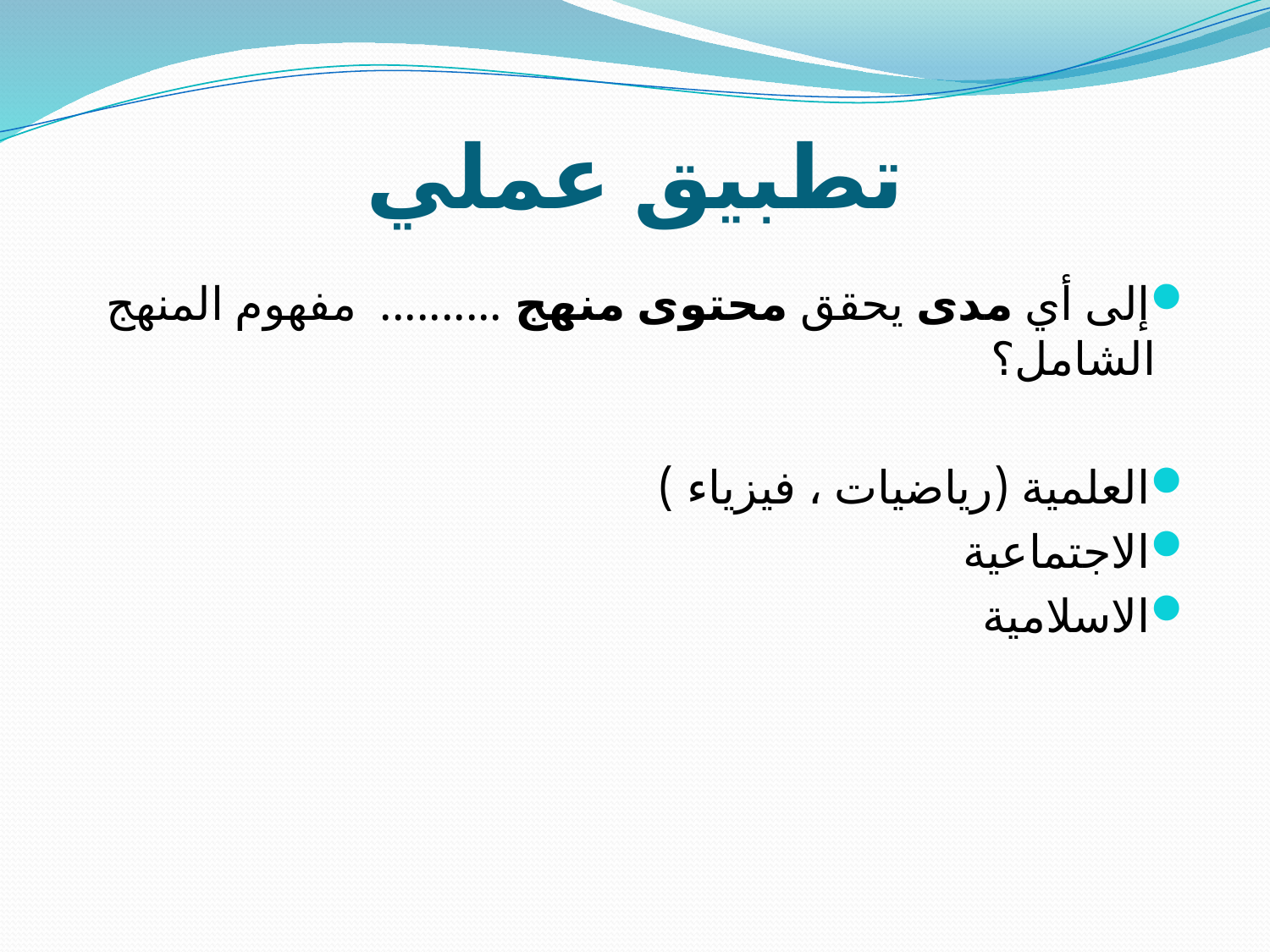

# تطبيق عملي
إلى أي مدى يحقق محتوى منهج ..........  مفهوم المنهج الشامل؟

العلمية (رياضيات ، فيزياء )
الاجتماعية
الاسلامية